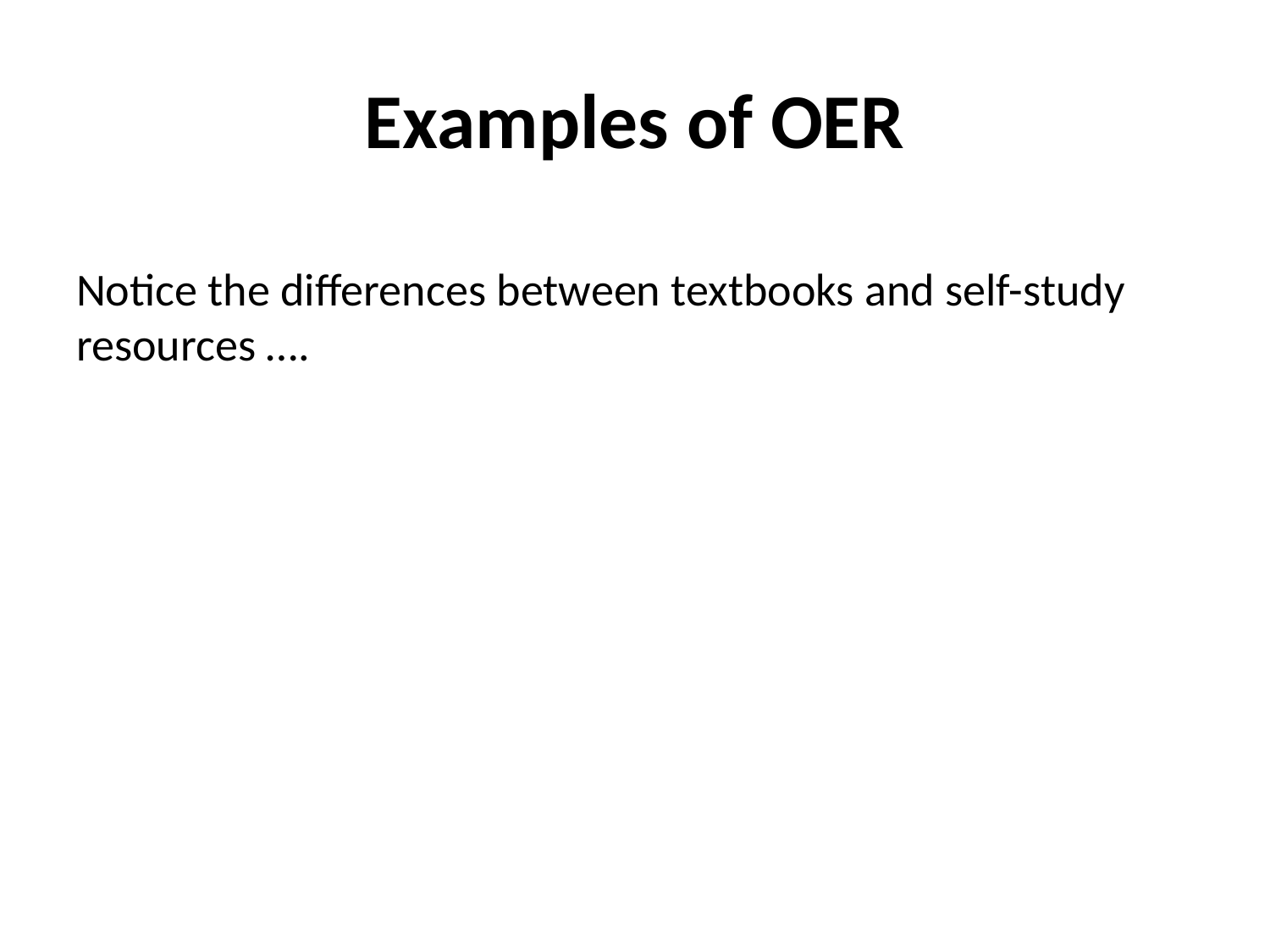

# Examples of OER
Notice the differences between textbooks and self-study resources ….